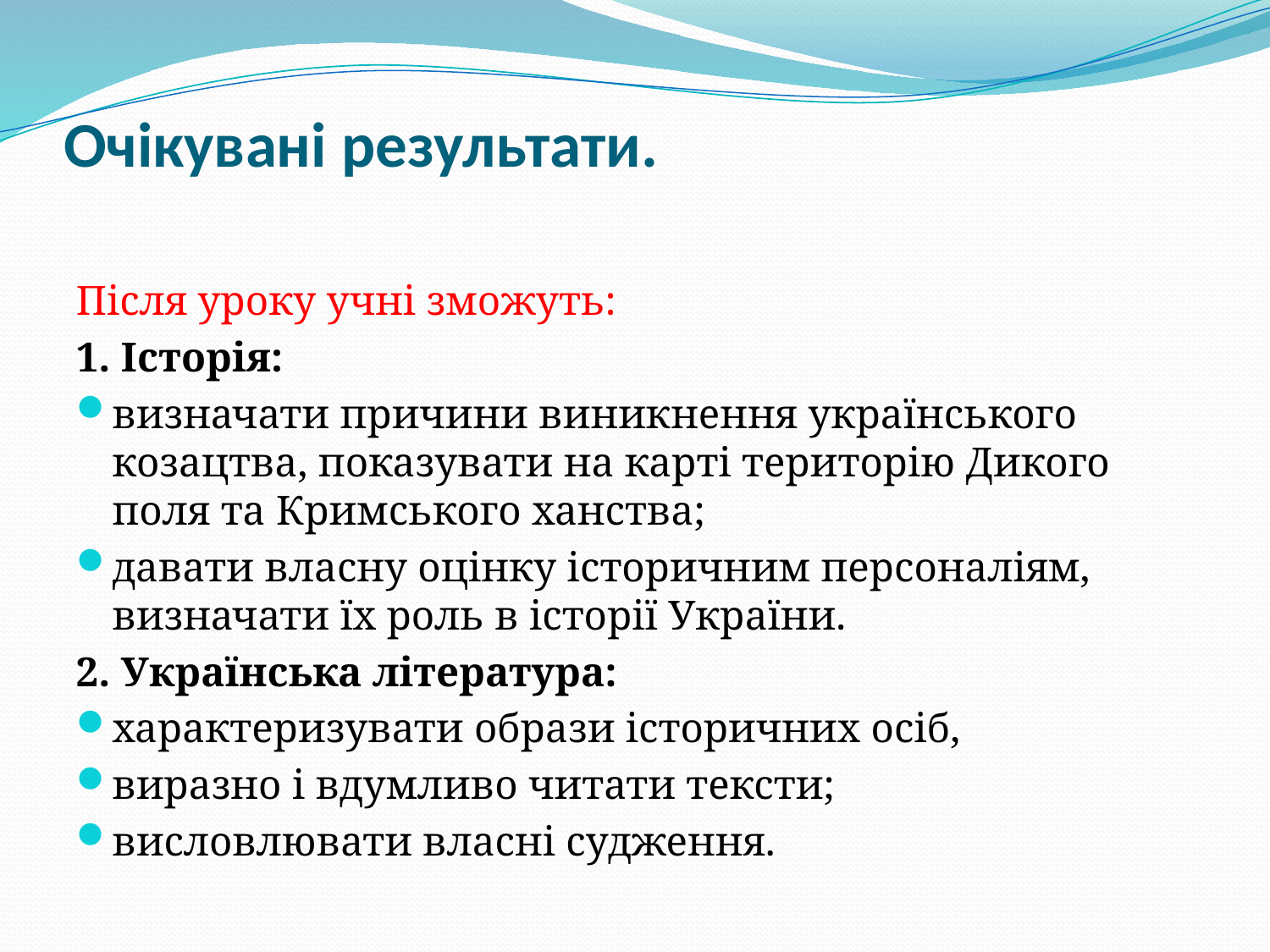

# Очікувані результати.
Після уроку учні зможуть:
1. Історія:
визначати причини виникнення українського козацтва, показувати на карті територію Дикого поля та Кримського ханства;
давати власну оцінку історичним персоналіям, визначати їх роль в історії України.
2. Українська література:
характеризувати образи історичних осіб,
виразно і вдумливо читати тексти;
висловлювати власні судження.